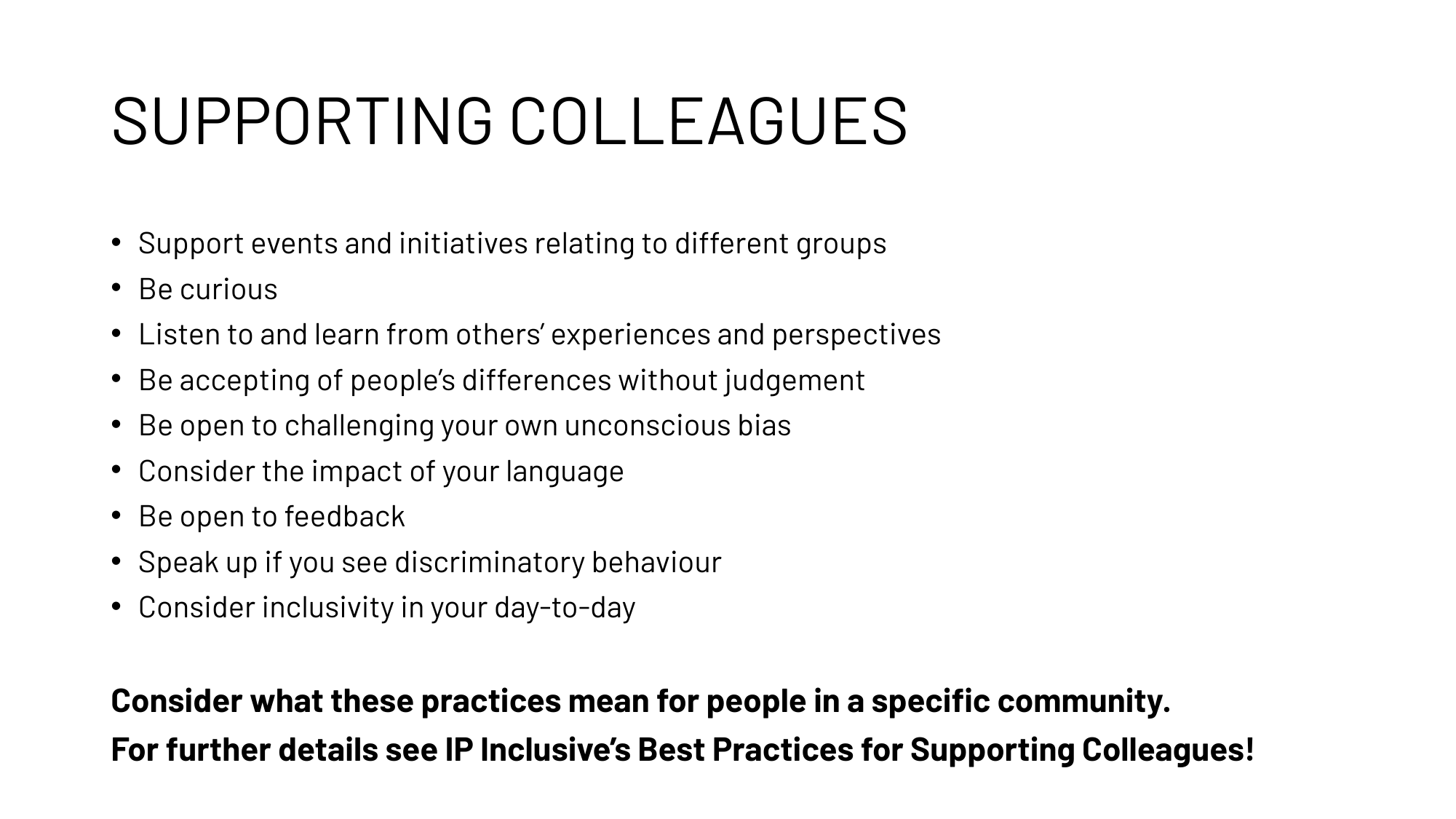

# SUPPORTING COLLEAGUES
Support events and initiatives relating to different groups
Be curious
Listen to and learn from others’ experiences and perspectives
Be accepting of people’s differences without judgement
Be open to challenging your own unconscious bias
Consider the impact of your language
Be open to feedback
Speak up if you see discriminatory behaviour
Consider inclusivity in your day-to-day

Consider what these practices mean for people in a specific community.
For further details see IP Inclusive’s Best Practices for Supporting Colleagues!